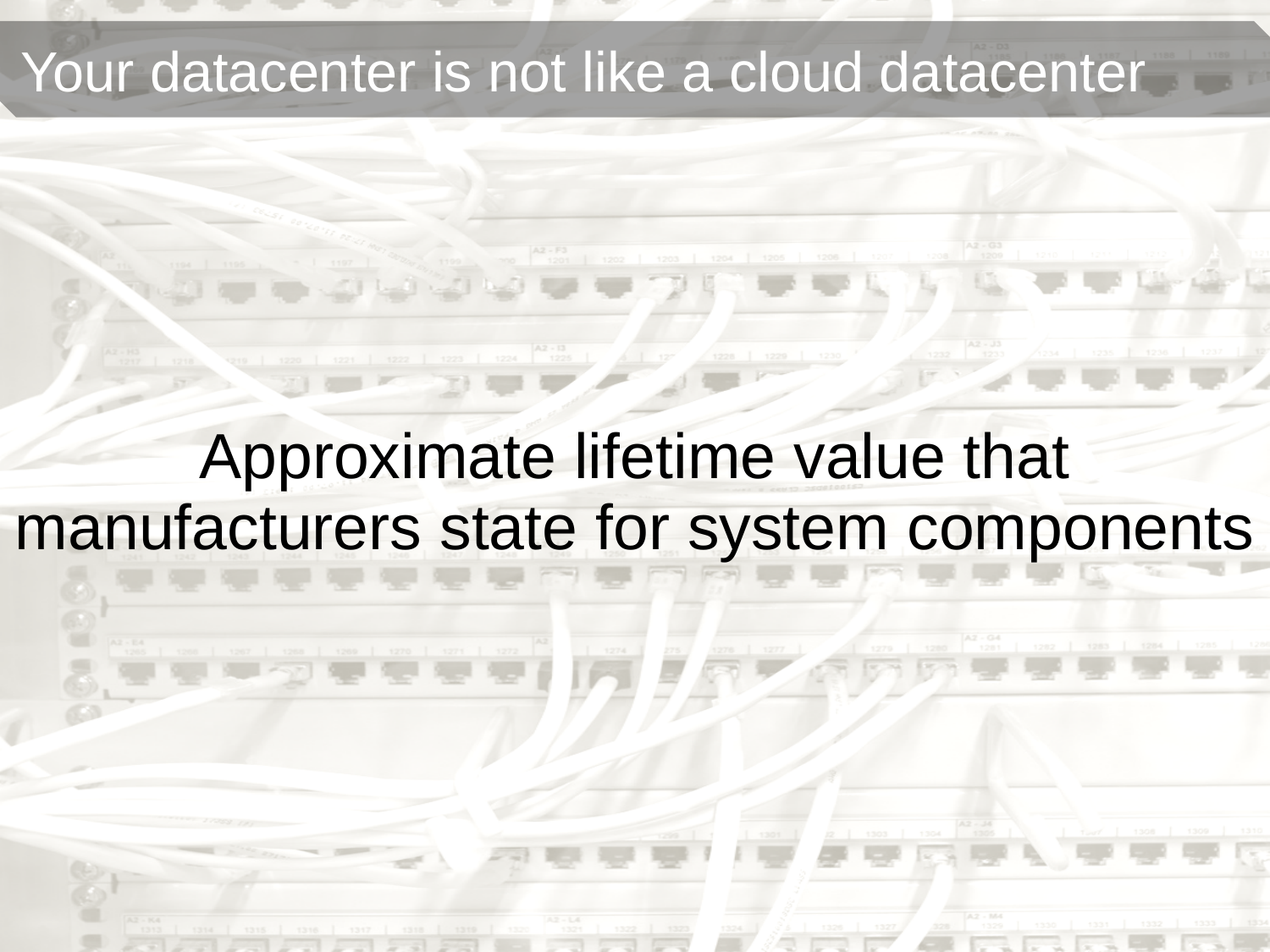

Approximate lifetime value that manufacturers state for system components